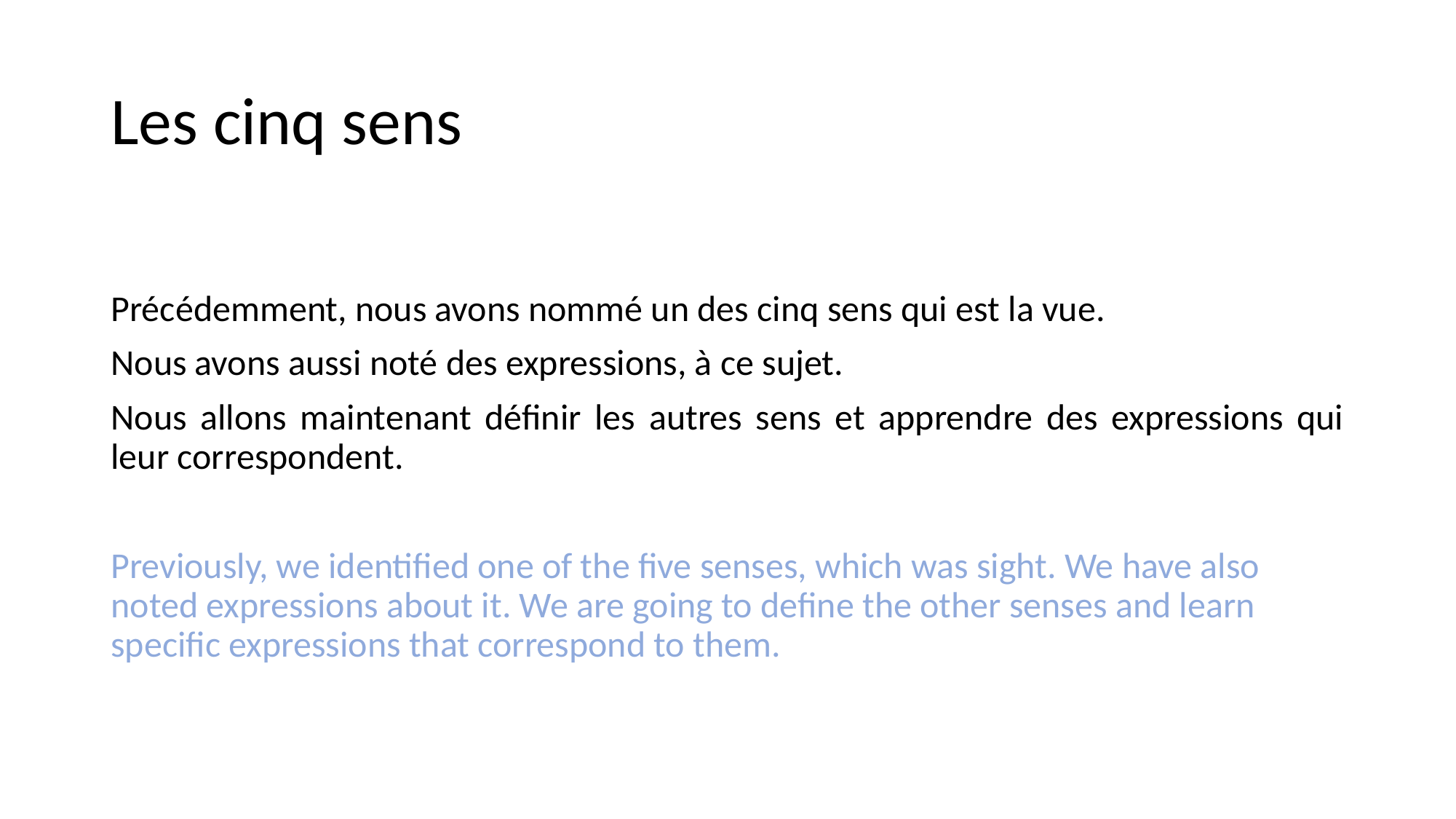

# Les cinq sens

Précédemment, nous avons nommé un des cinq sens qui est la vue.
Nous avons aussi noté des expressions, à ce sujet.
Nous allons maintenant définir les autres sens et apprendre des expressions qui leur correspondent.

Previously, we identified one of the five senses, which was sight. We have also noted expressions about it. We are going to define the other senses and learn specific expressions that correspond to them.